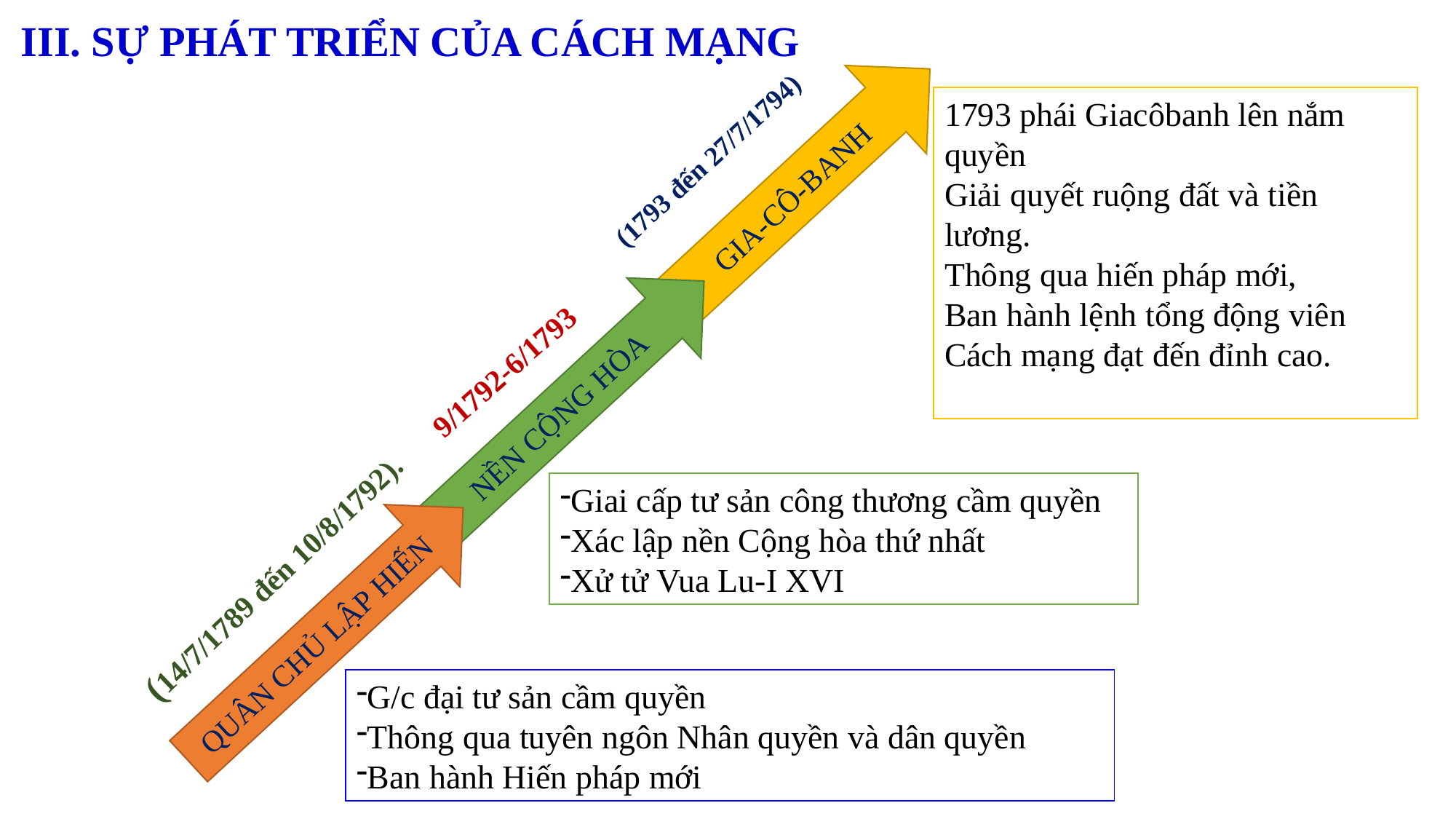

III. SỰ PHÁT TRIỂN CỦA CÁCH MẠNG
1793 phái Giacôbanh lên nắm quyền
Giải quyết ruộng đất và tiền lương.
Thông qua hiến pháp mới,
Ban hành lệnh tổng động viên
Cách mạng đạt đến đỉnh cao.

GIA-CÔ-BANH
(1793 đến 27/7/1794)
9/1792-6/1793
NỀN CỘNG HÒA
Giai cấp tư sản công thương cầm quyền
Xác lập nền Cộng hòa thứ nhất
Xử tử Vua Lu-I XVI
(14/7/1789 đến 10/8/1792).
QUÂN CHỦ LẬP HIẾN
G/c đại tư sản cầm quyền
Thông qua tuyên ngôn Nhân quyền và dân quyền
Ban hành Hiến pháp mới